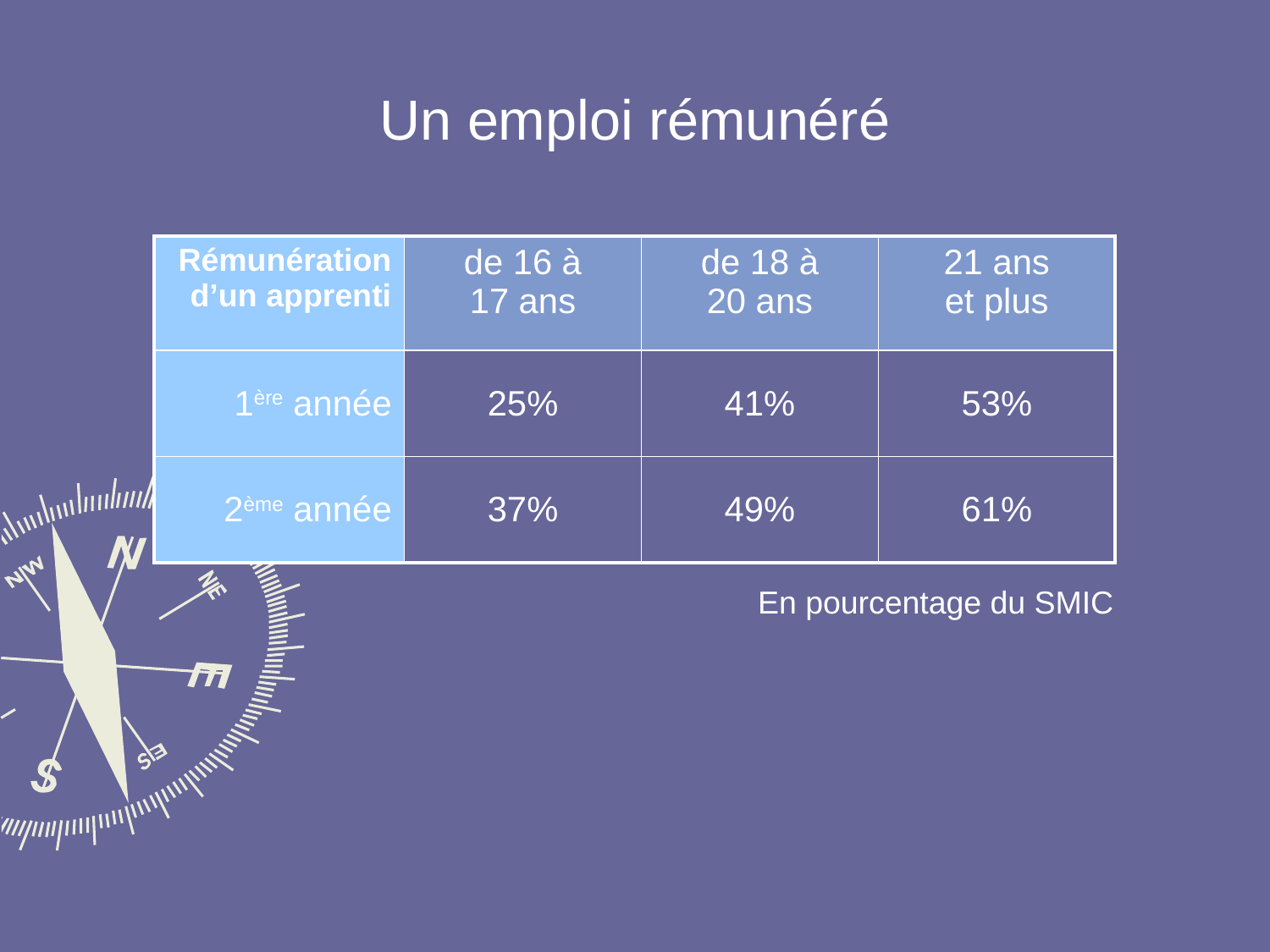

# Un emploi rémunéré
| Rémunération d’un apprenti | de 16 à 17 ans | de 18 à 20 ans | 21 ans et plus |
| --- | --- | --- | --- |
| 1ère année | 25% | 41% | 53% |
| 2ème année | 37% | 49% | 61% |
En pourcentage du SMIC